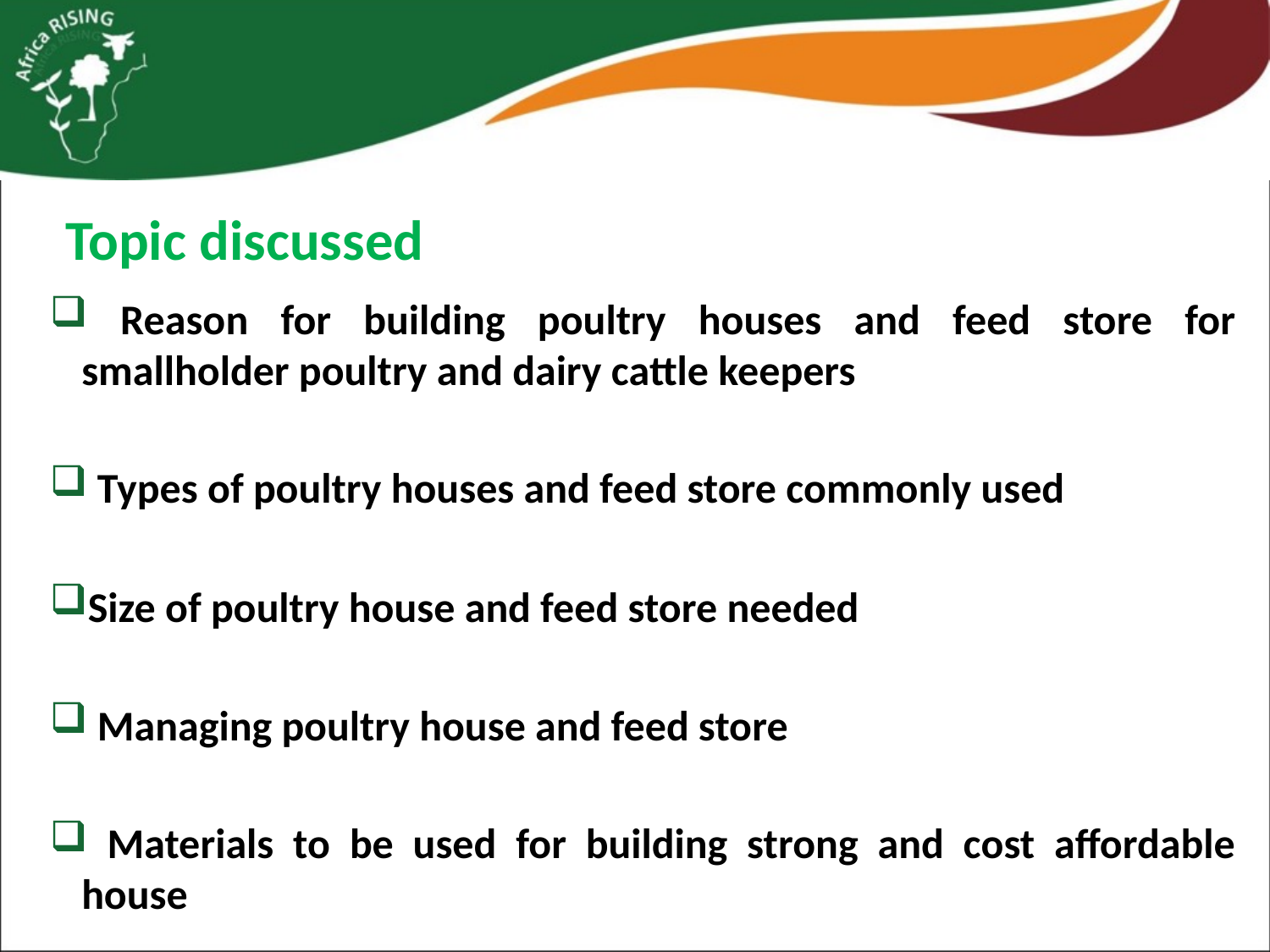

Topic discussed
 Reason for building poultry houses and feed store for smallholder poultry and dairy cattle keepers

 Types of poultry houses and feed store commonly used

Size of poultry house and feed store needed

 Managing poultry house and feed store

 Materials to be used for building strong and cost affordable house